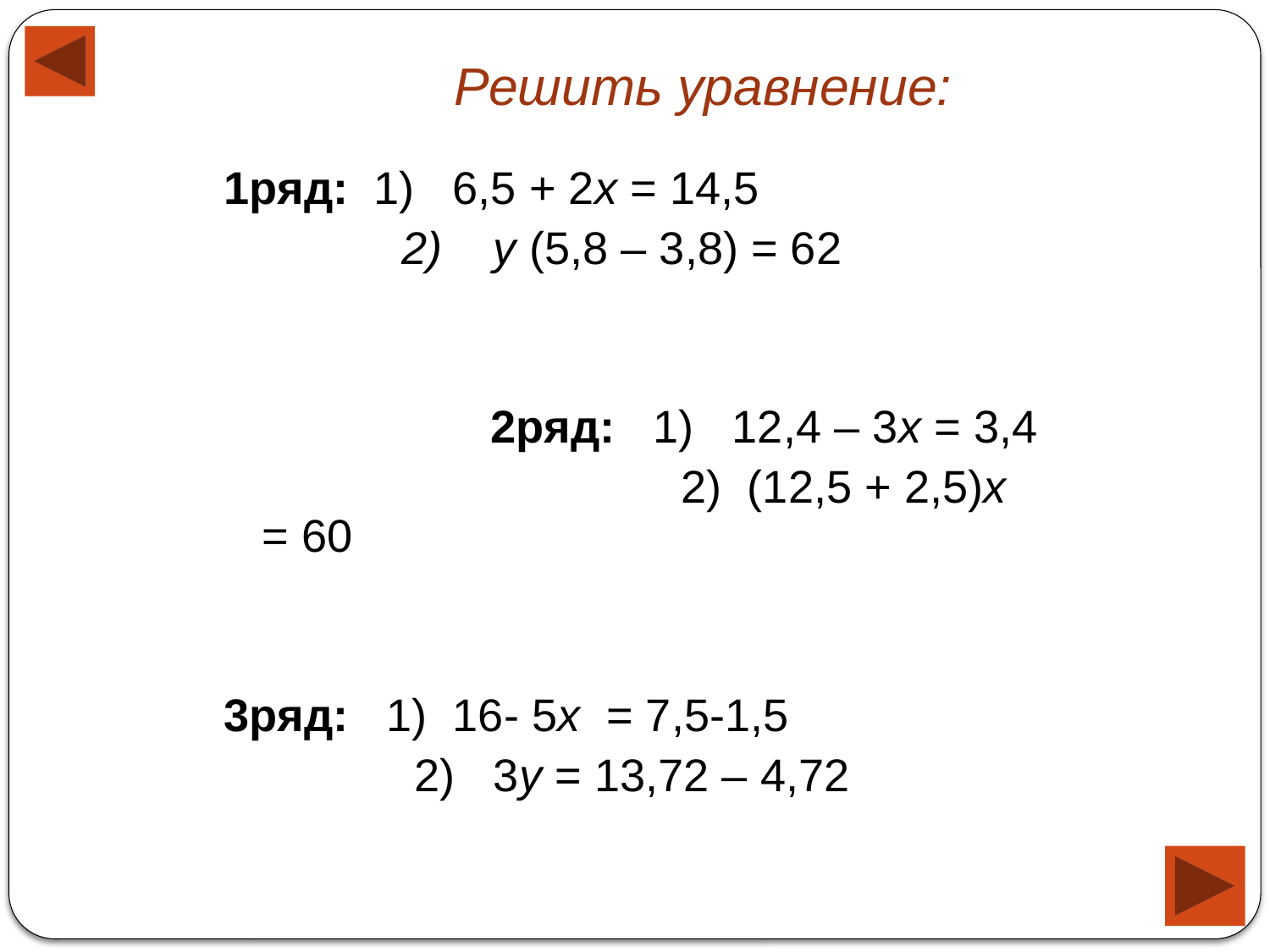

# Решить уравнение:

1ряд:  1)   6,5 + 2х = 14,5
              2)    у (5,8 – 3,8) = 62

                     2ряд:   1)   12,4 – 3х = 3,4
                                    2)  (12,5 + 2,5)х = 60

3ряд:   1)  16- 5х  = 7,5-1,5
               2)   3у = 13,72 – 4,72